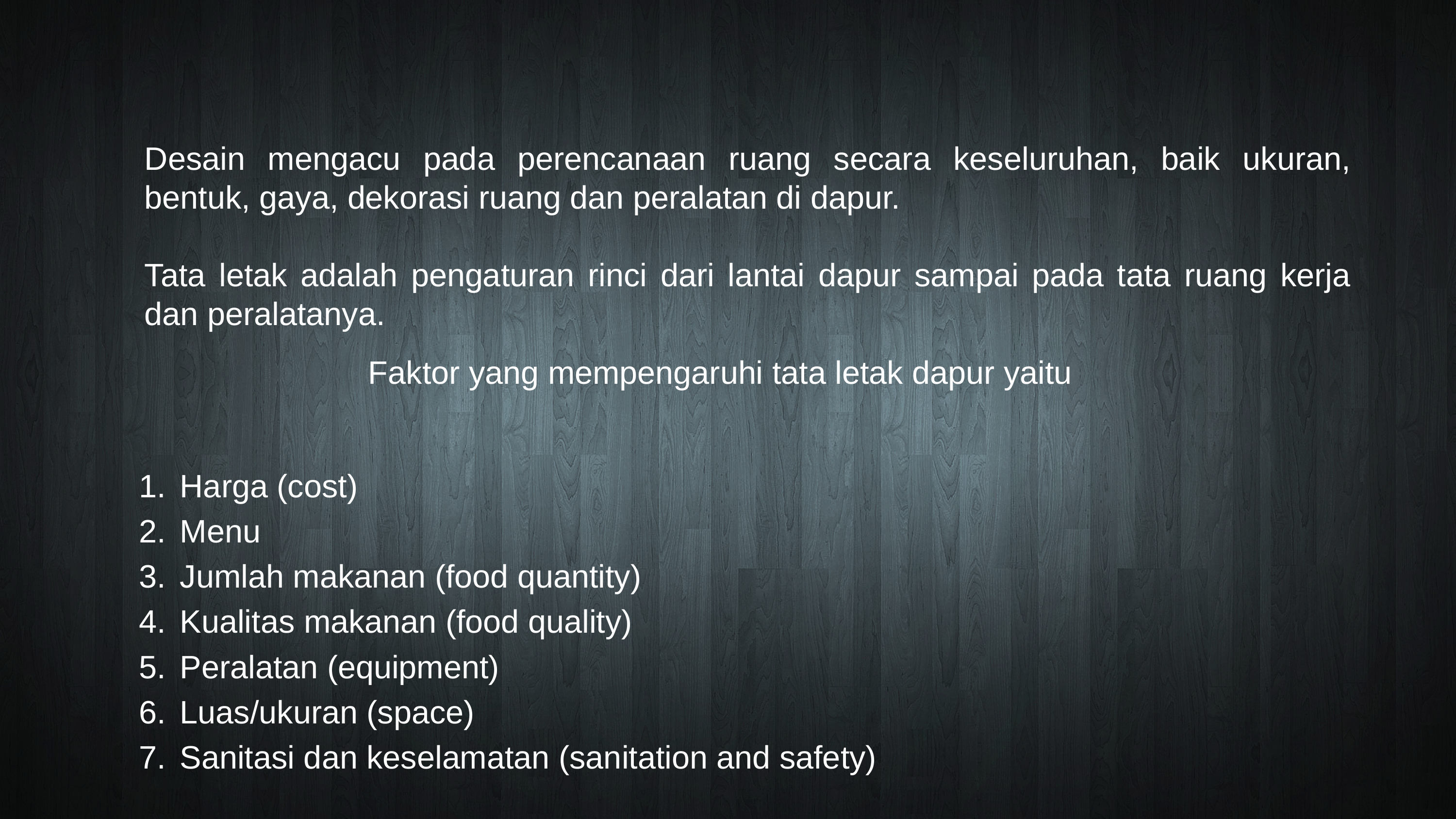

Desain mengacu pada perencanaan ruang secara keseluruhan, baik ukuran, bentuk, gaya, dekorasi ruang dan peralatan di dapur.

Tata letak adalah pengaturan rinci dari lantai dapur sampai pada tata ruang kerja dan peralatanya.
Faktor yang mempengaruhi tata letak dapur yaitu
Harga (cost)
Menu
Jumlah makanan (food quantity)
Kualitas makanan (food quality)
Peralatan (equipment)
Luas/ukuran (space)
Sanitasi dan keselamatan (sanitation and safety)